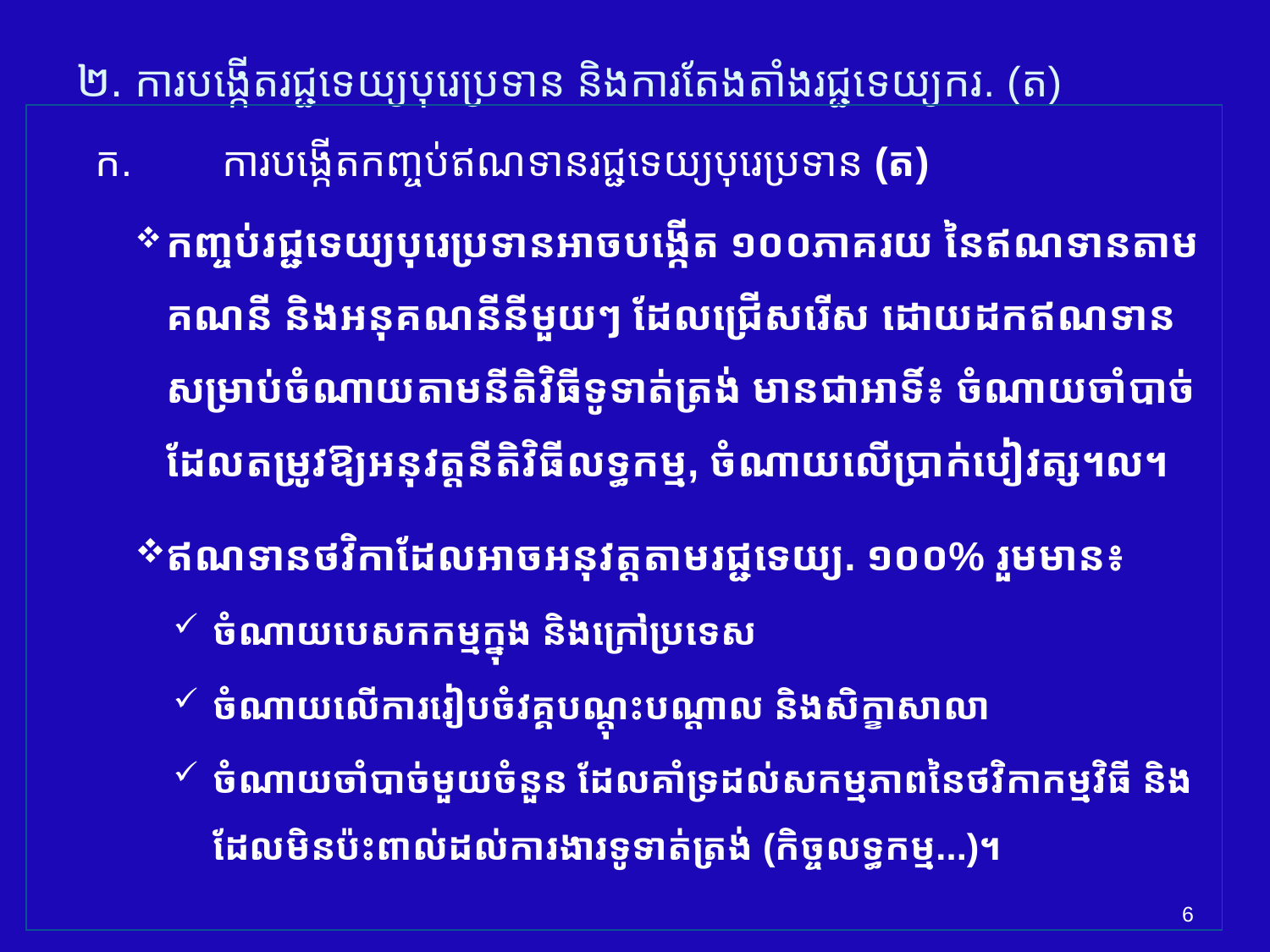

# ២. ការបង្កើត​រជ្ជទេយ្យ​បុរេប្រទាន​ និង​ការ​តែងតាំងរជ្ជទេយ្យករ. (ត)
ក. 	ការបង្កើតកញ្ចប់ឥណទាន​​រជ្ជទេយ្យបុរេប្រទាន​​ (ត)
​កញ្ចប់រជ្ជទេយ្យបុរេប្រទាន​អាចបង្កើត ១០០ភាគរយ នៃ​ឥណទាន​តាមគណនី និង​អនុគណនីនីមួយៗ ដែលជ្រើសរើស ដោយដកឥណទាន​សម្រាប់​ចំណាយតាមនីតិវិធីទូទាត់​ត្រង់​ មានជាអាទិ៍៖ ចំណាយចាំបាច់ដែលតម្រូវឱ្យអនុវត្ត​នីតិវិធីលទ្ធកម្ម​, ចំណាយលើ​ប្រាក់​បៀវត្ស​។ល។​​
ឥណទាន​ថវិកាដែលអាចអនុវត្តតាមរជ្ជទេយ្យ.​ ១០០% រួមមាន៖
ចំណាយបេសកកម្មក្នុង និងក្រៅប្រទេស​
ចំណាយលើការរៀបចំវគ្គបណ្តុះបណ្តាល និង​សិក្ខាសាលា​
ចំណាយចាំបាច់មួយចំនួន​ ដែលគាំទ្រដល់​សកម្មភាពនៃ​ថវិកាកម្មវិធី និងដែលមិនប៉ះពាល់ដល់ការងារទូទាត់ត្រង់​​ (កិច្ចលទ្ធកម្ម...)។
6